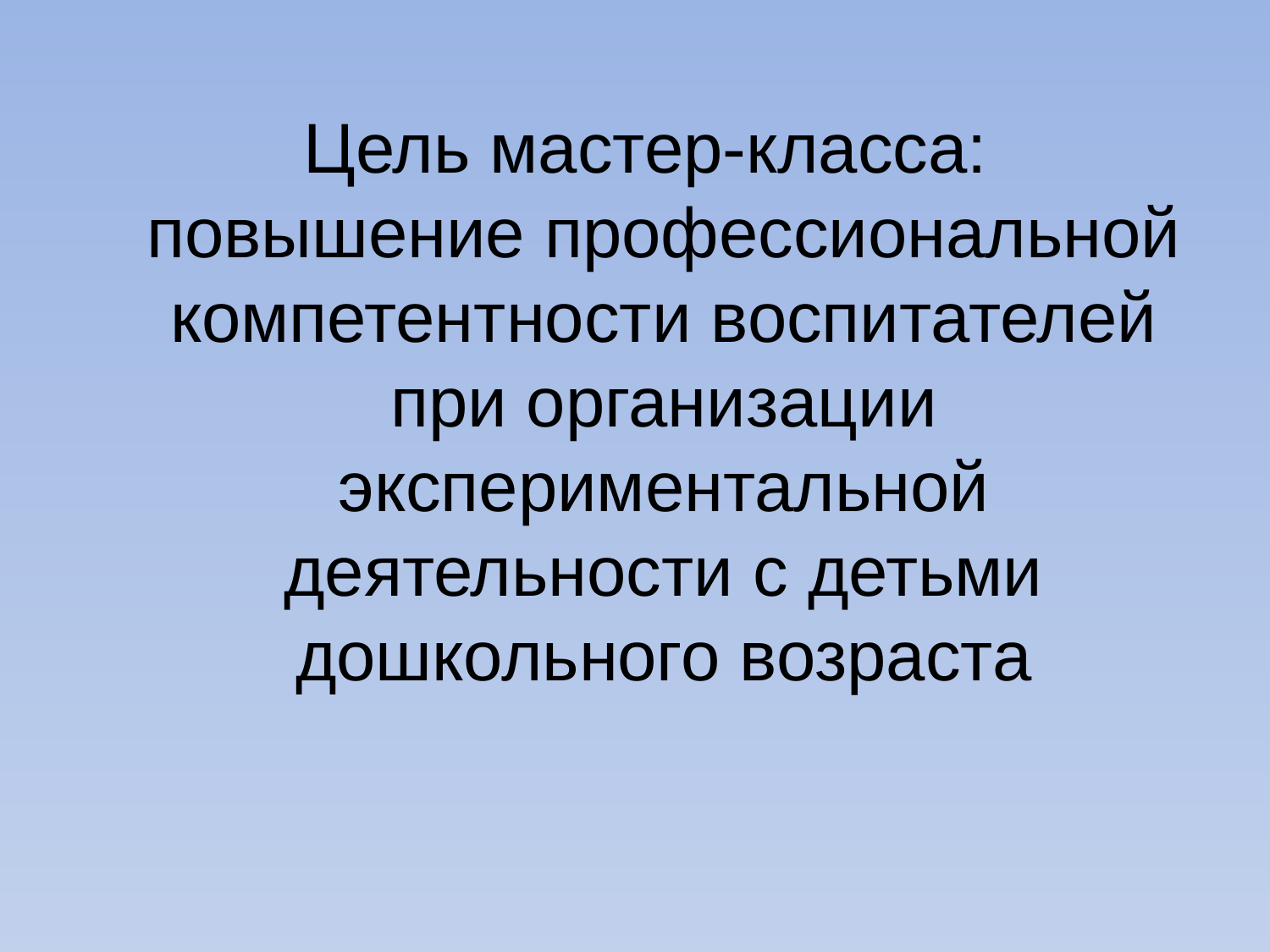

Цель мастер-класса: повышение профессиональной компетентности воспитателей при организации экспериментальной деятельности с детьми дошкольного возраста